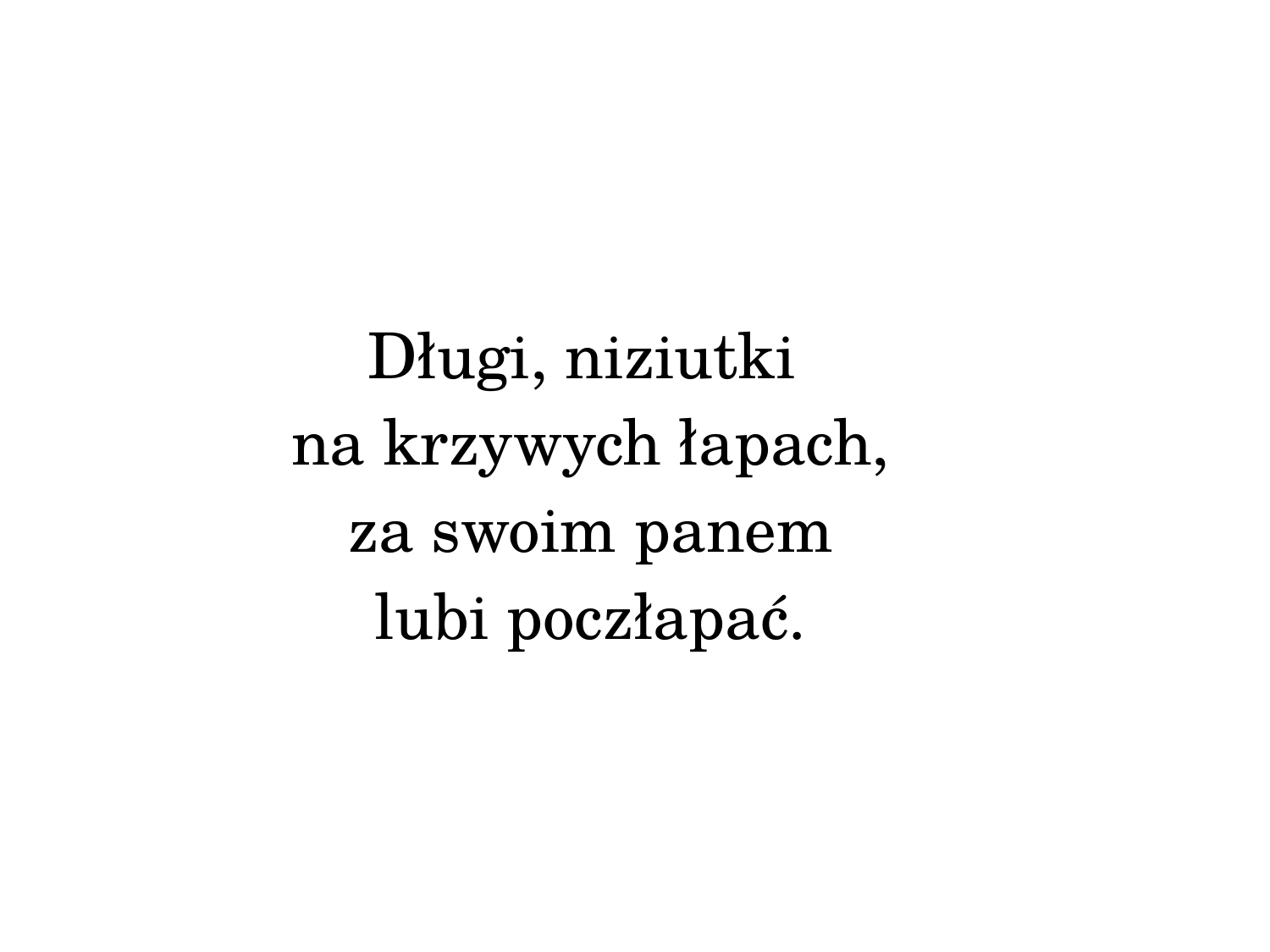

#

Długi, niziutki
 na krzywych łapach,
 za swoim panem
 lubi poczłapać.